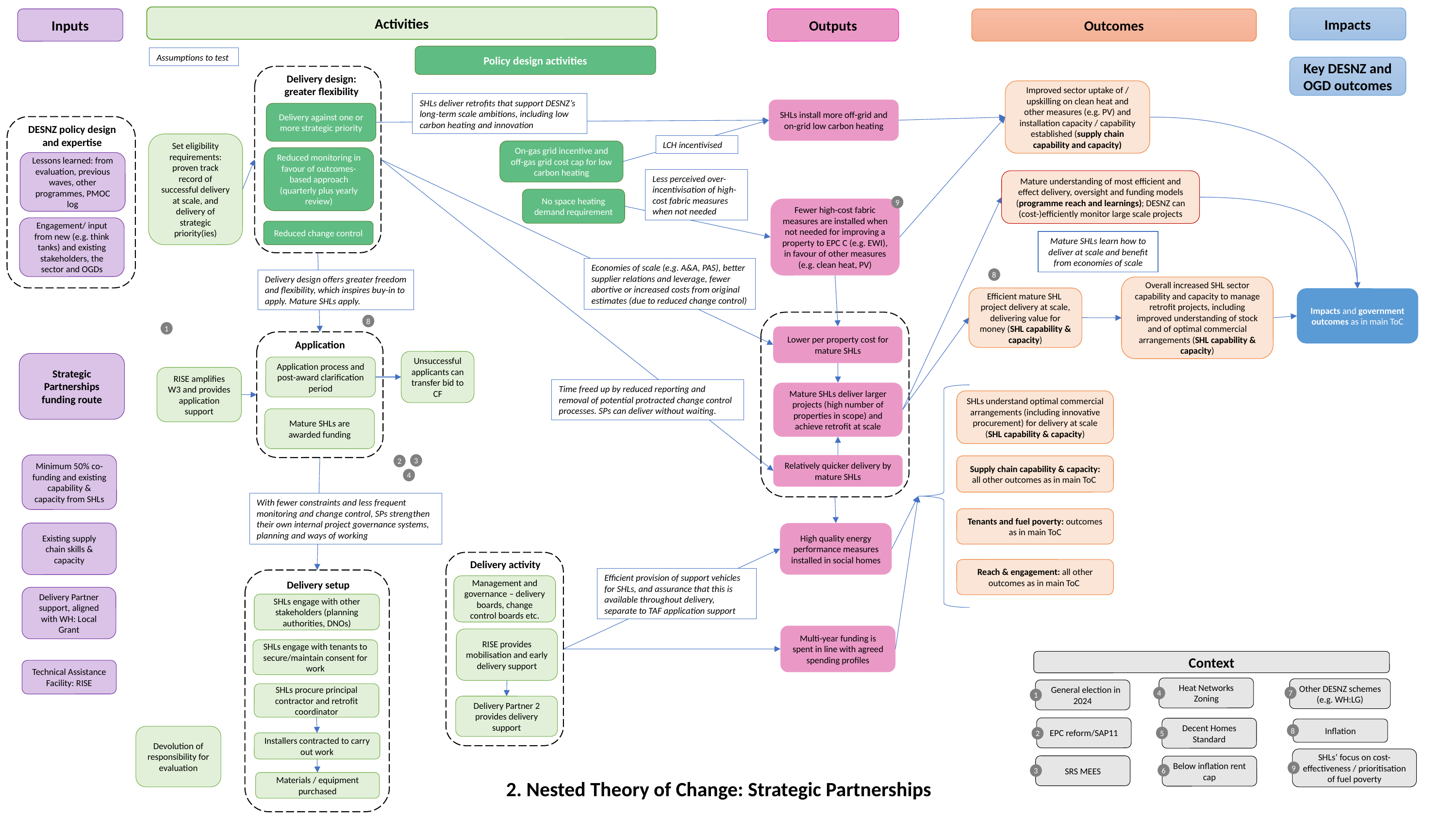

Activities
Impacts
Inputs
Outputs
Outcomes
Policy design activities
Assumptions to test
Key DESNZ and OGD outcomes

Delivery design: greater flexibility
Reduced monitoring in favour of outcomes-based approach (quarterly plus yearly review)
Reduced change control
Improved sector uptake of / upskilling on clean heat and other measures (e.g. PV) and installation capacity / capability established (supply chain capability and capacity)
SHLs deliver retrofits that support DESNZ’s long-term scale ambitions, including low carbon heating and innovation
SHLs install more off-grid and on-grid low carbon heating
Delivery against one or more strategic priority

Lessons learned: from evaluation, previous waves, other programmes, PMOC log
DESNZ policy design and expertise
Engagement/ input from new (e.g. think tanks) and existing stakeholders, the sector and OGDs
Set eligibility requirements: proven track record of successful delivery at scale, and delivery of strategic priority(ies)
LCH incentivised
On-gas grid incentive and off-gas grid cost cap for low carbon heating
Less perceived over-incentivisation of high-cost fabric measures when not needed
Mature understanding of most efficient and effect delivery, oversight and funding models (programme reach and learnings); DESNZ can (cost-)efficiently monitor large scale projects
No space heating demand requirement
9
Fewer high-cost fabric measures are installed when not needed for improving a property to EPC C (e.g. EWI), in favour of other measures (e.g. clean heat, PV)
Mature SHLs learn how to deliver at scale and benefit from economies of scale
Economies of scale (e.g. A&A, PAS), better supplier relations and leverage, fewer abortive or increased costs from original estimates (due to reduced change control)
8
Delivery design offers greater freedom and flexibility, which inspires buy-in to apply. Mature SHLs apply.
Overall increased SHL sector capability and capacity to manage retrofit projects, including improved understanding of stock and of optimal commercial arrangements (SHL capability & capacity)
Efficient mature SHL  project delivery at scale, delivering value for money (SHL capability & capacity)
Impacts and government outcomes as in main ToC

8
1
RISE amplifies W3 and provides application support
Lower per property cost for mature SHLs

Application
Unsuccessful applicants can transfer bid to CF
Application process and post-award clarification period
Mature SHLs are awarded funding
Strategic Partnerships funding route
Time freed up by reduced reporting and removal of potential protracted change control processes. SPs can deliver without waiting.
Mature SHLs deliver larger projects (high number of properties in scope) and achieve retrofit at scale

SHLs understand optimal commercial arrangements (including innovative procurement) for delivery at scale (SHL capability & capacity)

3
2
Minimum 50% co-funding and existing capability & capacity from SHLs
Relatively quicker delivery by mature SHLs
Supply chain capability & capacity: all other outcomes as in main ToC
4
With fewer constraints and less frequent monitoring and change control, SPs strengthen their own internal project governance systems, planning and ways of working
Tenants and fuel poverty: outcomes as in main ToC
Existing supply chain skills & capacity
High quality energy performance measures installed in social homes

Delivery activity
Management and governance – delivery boards, change control boards etc.
Reach & engagement: all other outcomes as in main ToC
Efficient provision of support vehicles for SHLs, and assurance that this is available throughout delivery, separate to TAF application support

Delivery setup
SHLs engage with other stakeholders (planning authorities, DNOs)
SHLs engage with tenants to secure/maintain consent for work
SHLs procure principal contractor and retrofit coordinator
Installers contracted to carry out work
Materials / equipment purchased
Delivery Partner support, aligned with WH: Local Grant
Multi-year funding is spent in line with agreed spending profiles
RISE provides mobilisation and early delivery support
Context
Heat Networks Zoning
4
Other DESNZ schemes (e.g. WH:LG)
7
   General election in 2024
1
EPC reform/SAP11
2
Decent Homes Standard
5
Inflation
8
SHLs’ focus on cost-effectiveness / prioritisation of fuel poverty
9
SRS MEES
3
Below inflation rent cap
6
Technical Assistance Facility: RISE
Delivery Partner 2 provides delivery support
Devolution of responsibility for evaluation
2. Nested Theory of Change: Strategic Partnerships